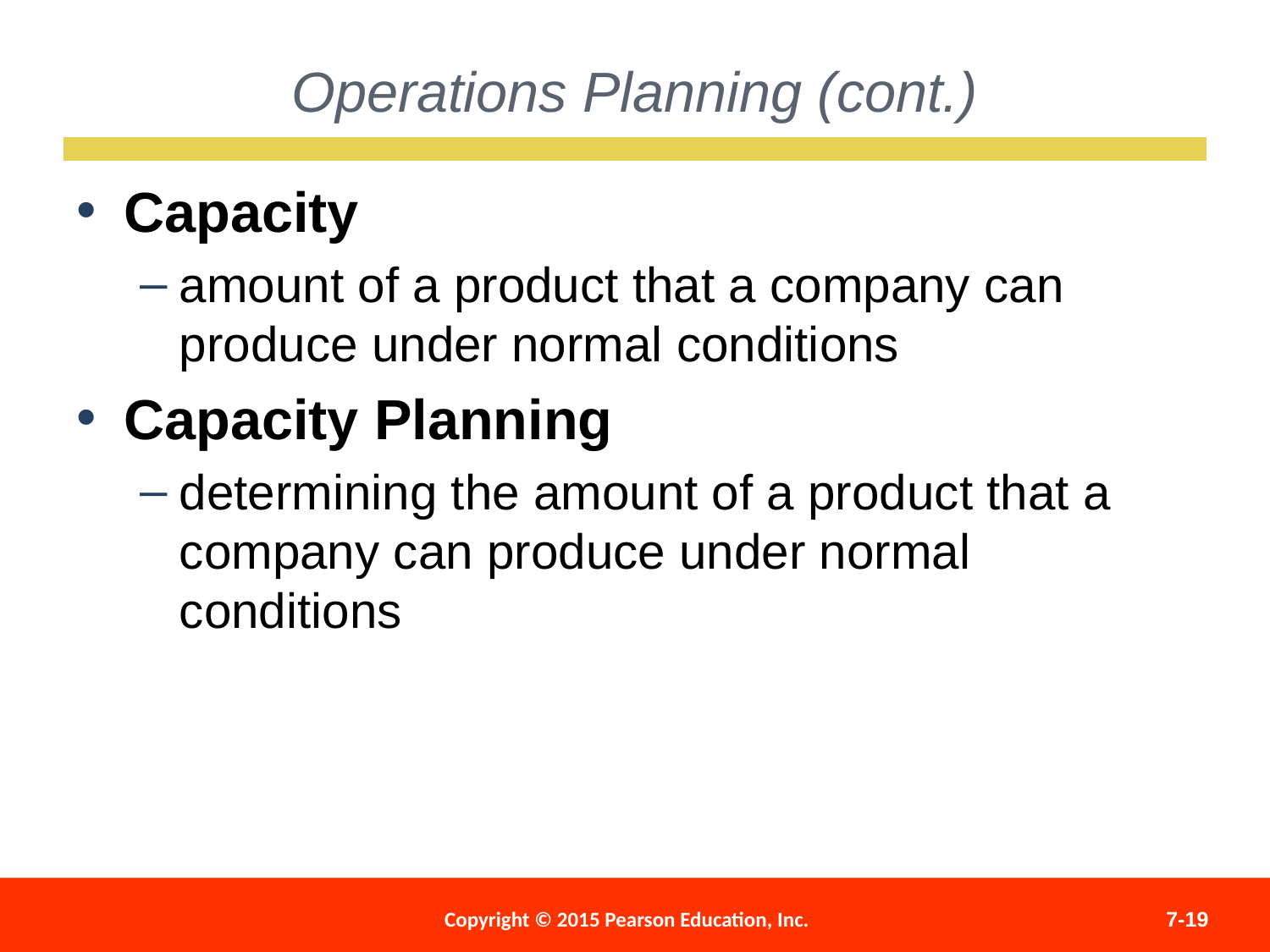

Operations Planning (cont.)
Capacity
amount of a product that a company can produce under normal conditions
Capacity Planning
determining the amount of a product that a company can produce under normal conditions